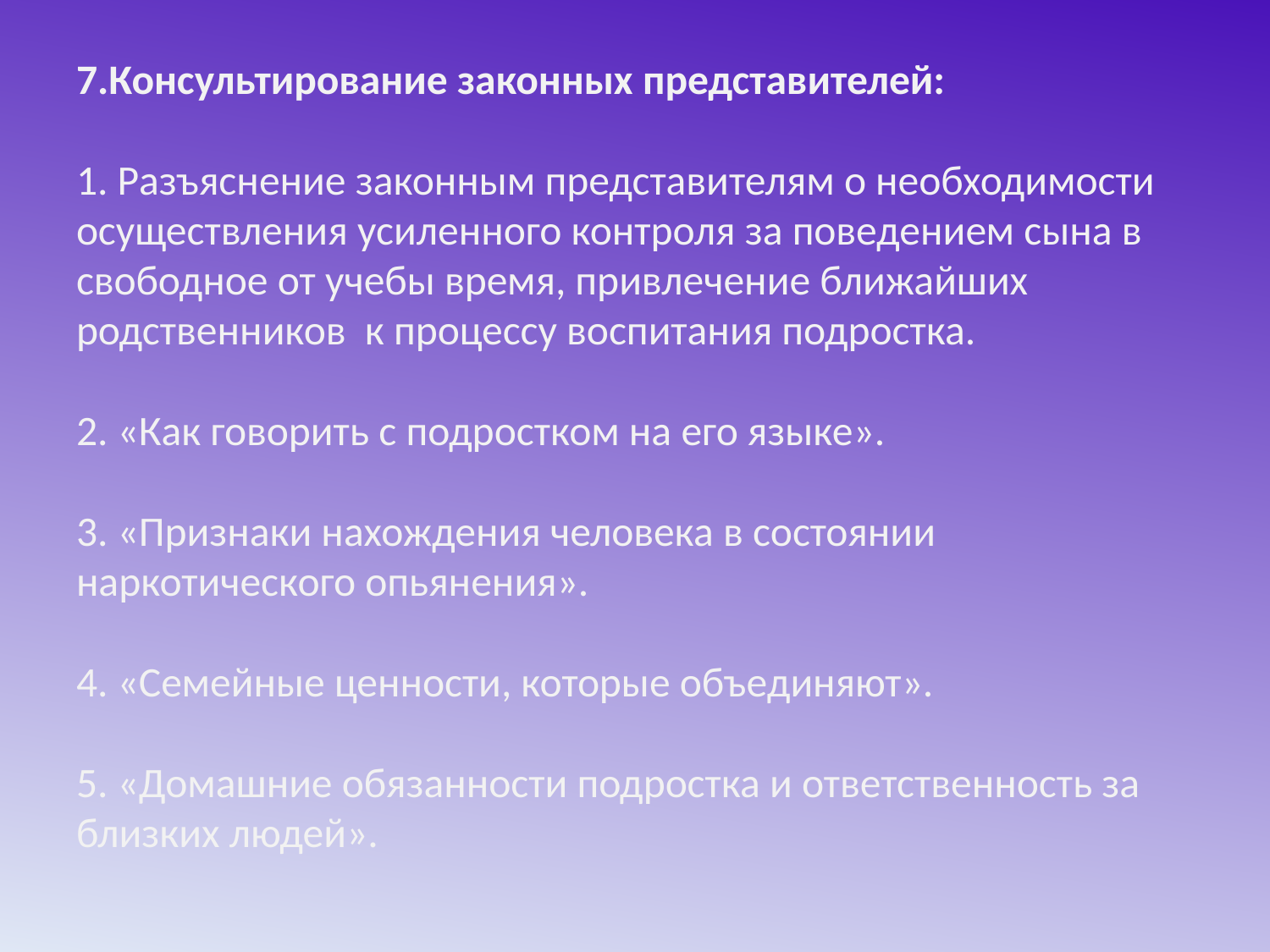

# 7.Консультирование законных представителей: 1. Разъяснение законным представителям о необходимости осуществления усиленного контроля за поведением сына в свободное от учебы время, привлечение ближайших родственников  к процессу воспитания подростка. 2. «Как говорить с подростком на его языке». 3. «Признаки нахождения человека в состоянии наркотического опьянения». 4. «Семейные ценности, которые объединяют». 5. «Домашние обязанности подростка и ответственность за близких людей».